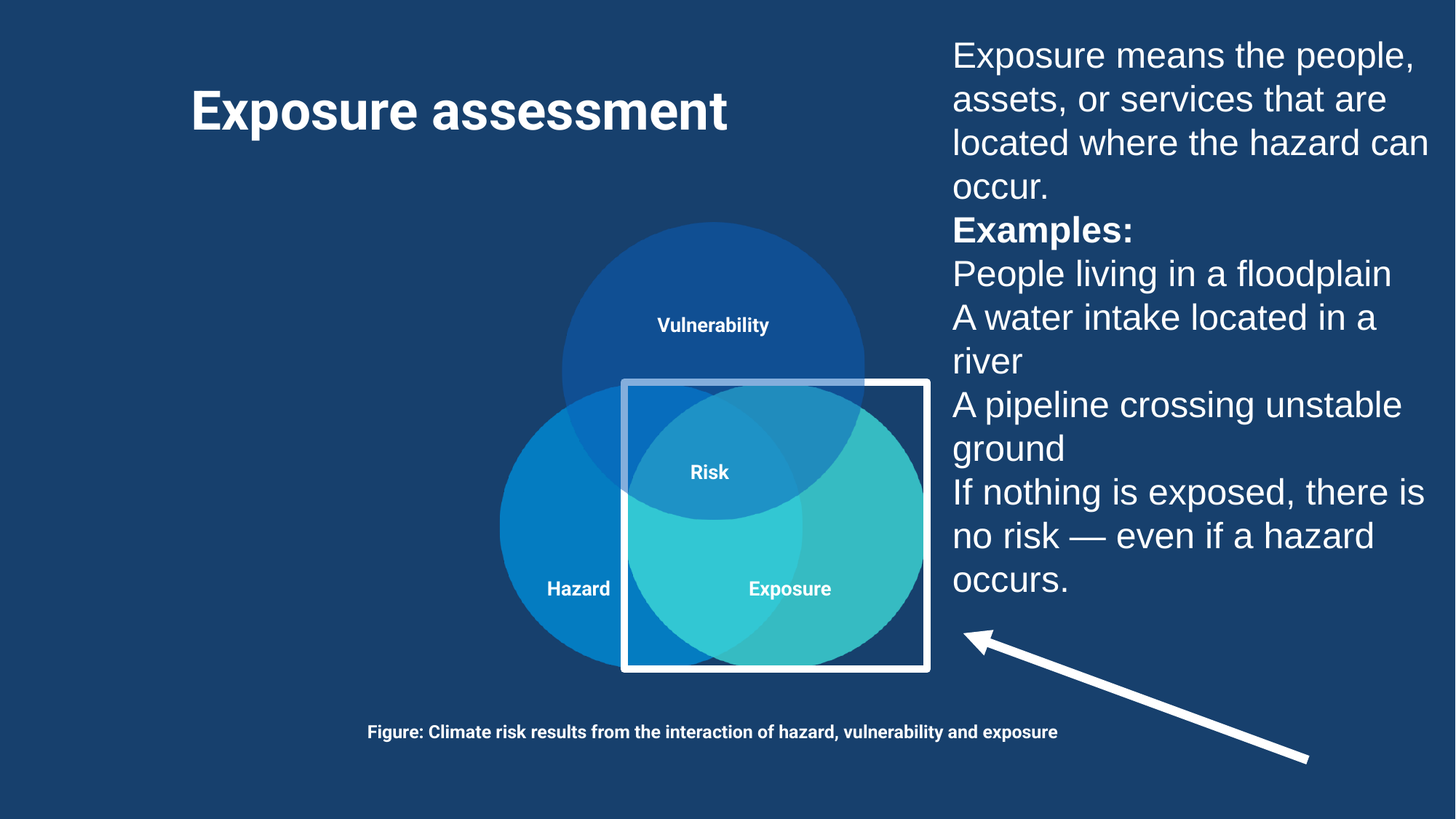

Exposure means the people, assets, or services that are located where the hazard can occur.
Examples:
People living in a floodplain
A water intake located in a river
A pipeline crossing unstable ground
If nothing is exposed, there is no risk — even if a hazard occurs.
Exposure assessment

Vulnerability

Risk
Hazard
Exposure
Figure: Climate risk results from the interaction of hazard, vulnerability and exposure
19